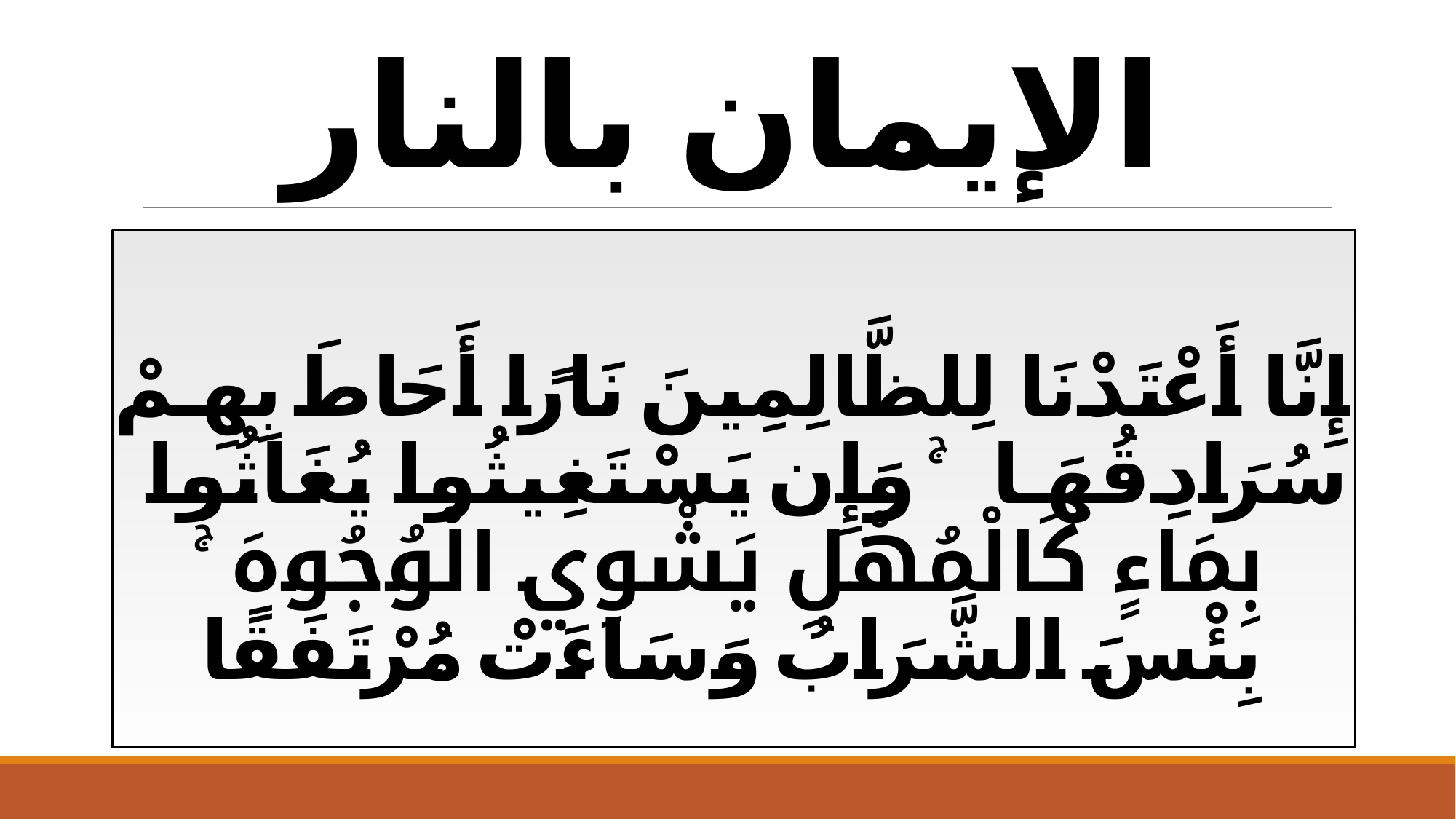

# الإيمان بالنار

إِنَّا أَعْتَدْنَا لِلظَّالِمِينَ نَارًا أَحَاطَ بِهِمْ سُرَادِقُهَا ۚ وَإِن يَسْتَغِيثُوا يُغَاثُوا بِمَاءٍ كَالْمُهْلِ يَشْوِي الْوُجُوهَ ۚ بِئْسَ الشَّرَابُ وَسَاءَتْ مُرْتَفَقًا